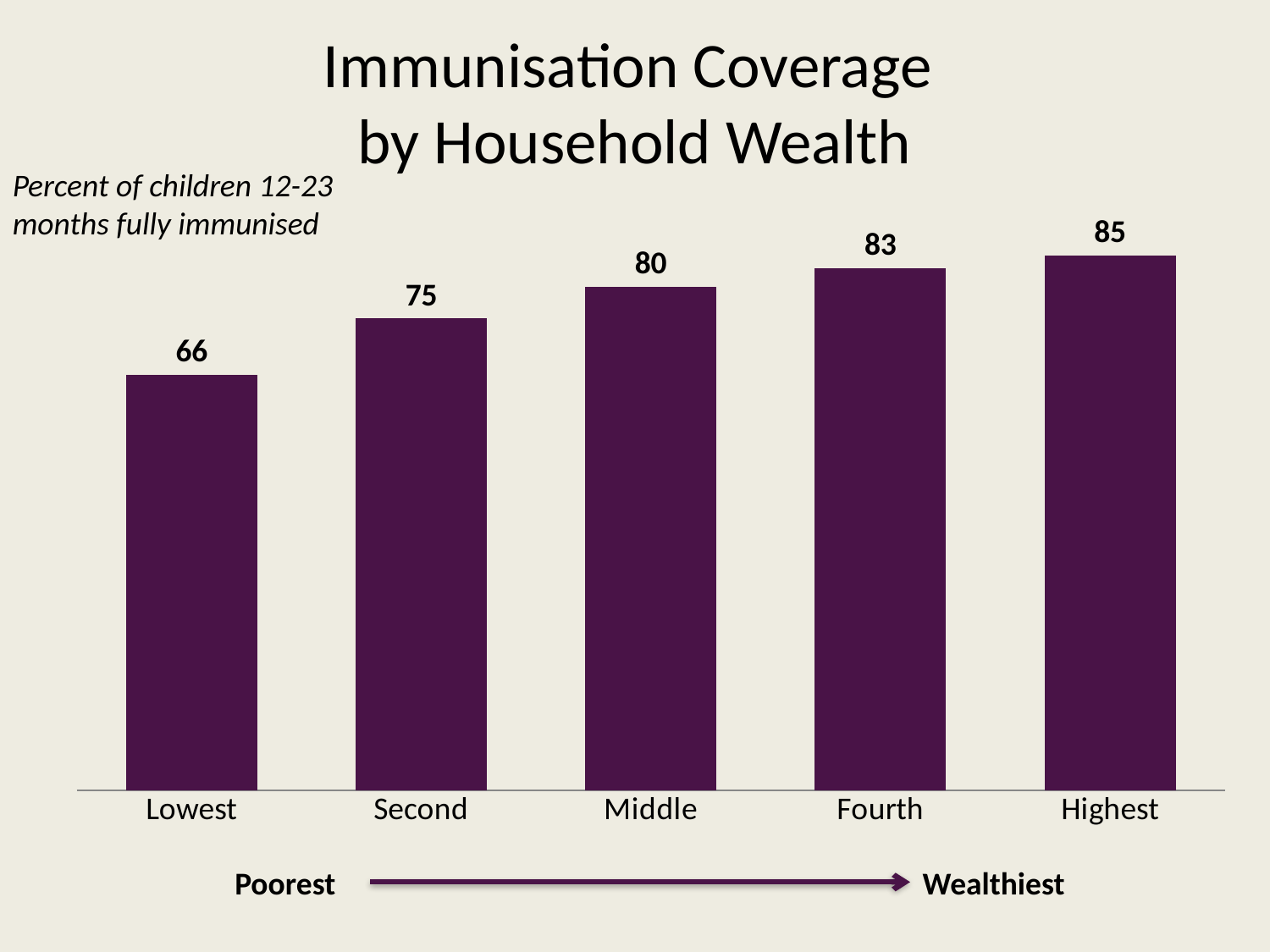

# Immunisation Coverage by Household Wealth
Percent of children 12-23 months fully immunised

### Chart

| Category | Series 1 |
|---|---|
| Lowest | 66.0 |
| Second | 75.0 |
| Middle | 80.0 |
| Fourth | 83.0 |
| Highest | 85.0 |
Poorest
Wealthiest